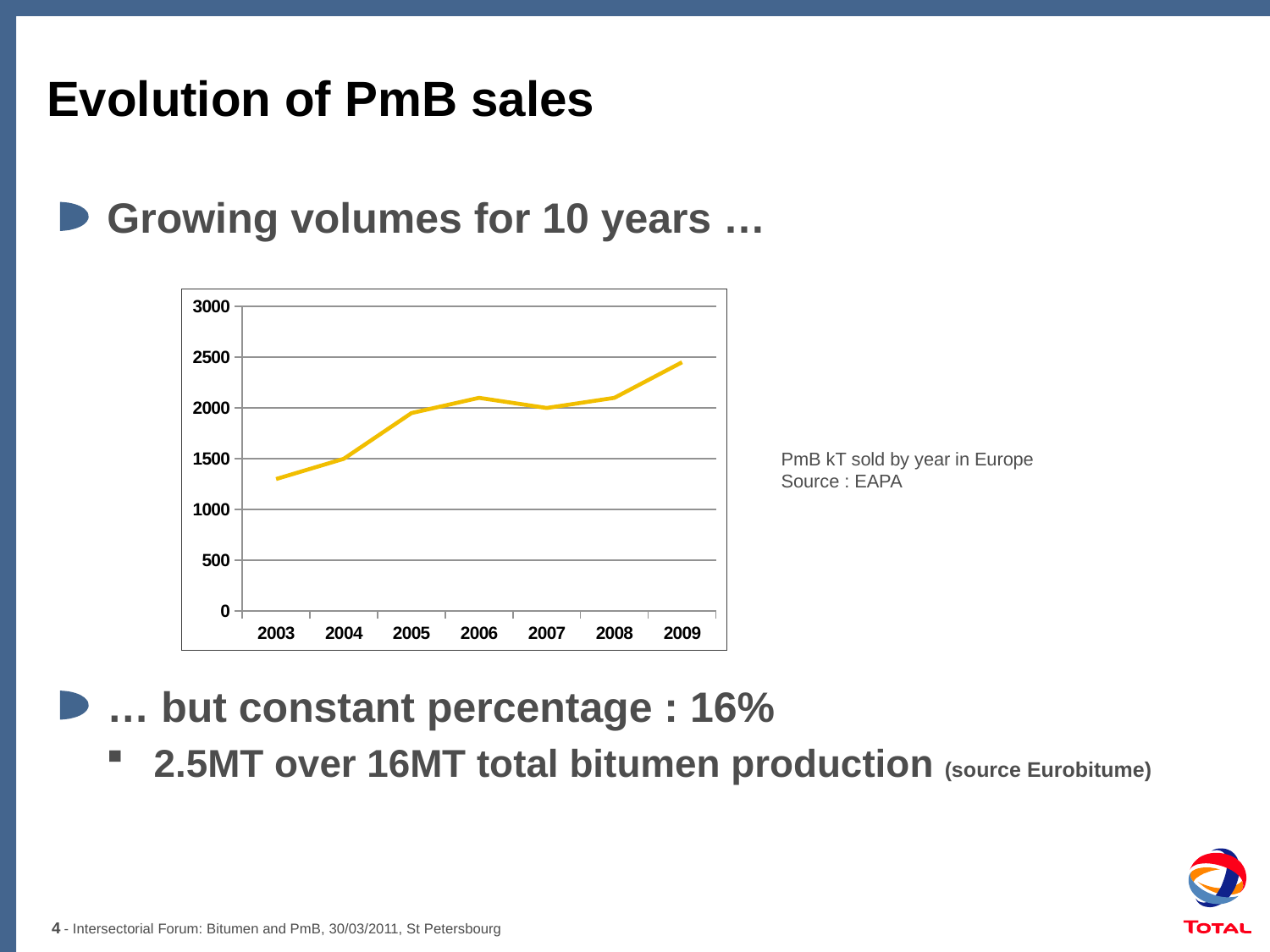

# Evolution of PmB sales
Growing volumes for 10 years …

… but constant percentage : 16%
2.5MT over 16MT total bitumen production (source Eurobitume)

### Chart

| Category |  |
|---|---|
| 2003 | 1300.0 |
| 2004 | 1500.0 |
| 2005 | 1950.0 |
| 2006 | 2100.0 |
| 2007 | 2000.0 |
| 2008 | 2100.0 |
| 2009 | 2450.0 |
PmB kT sold by year in Europe
Source : EAPA
4
- Intersectorial Forum: Bitumen and PmB, 30/03/2011, St Petersbourg